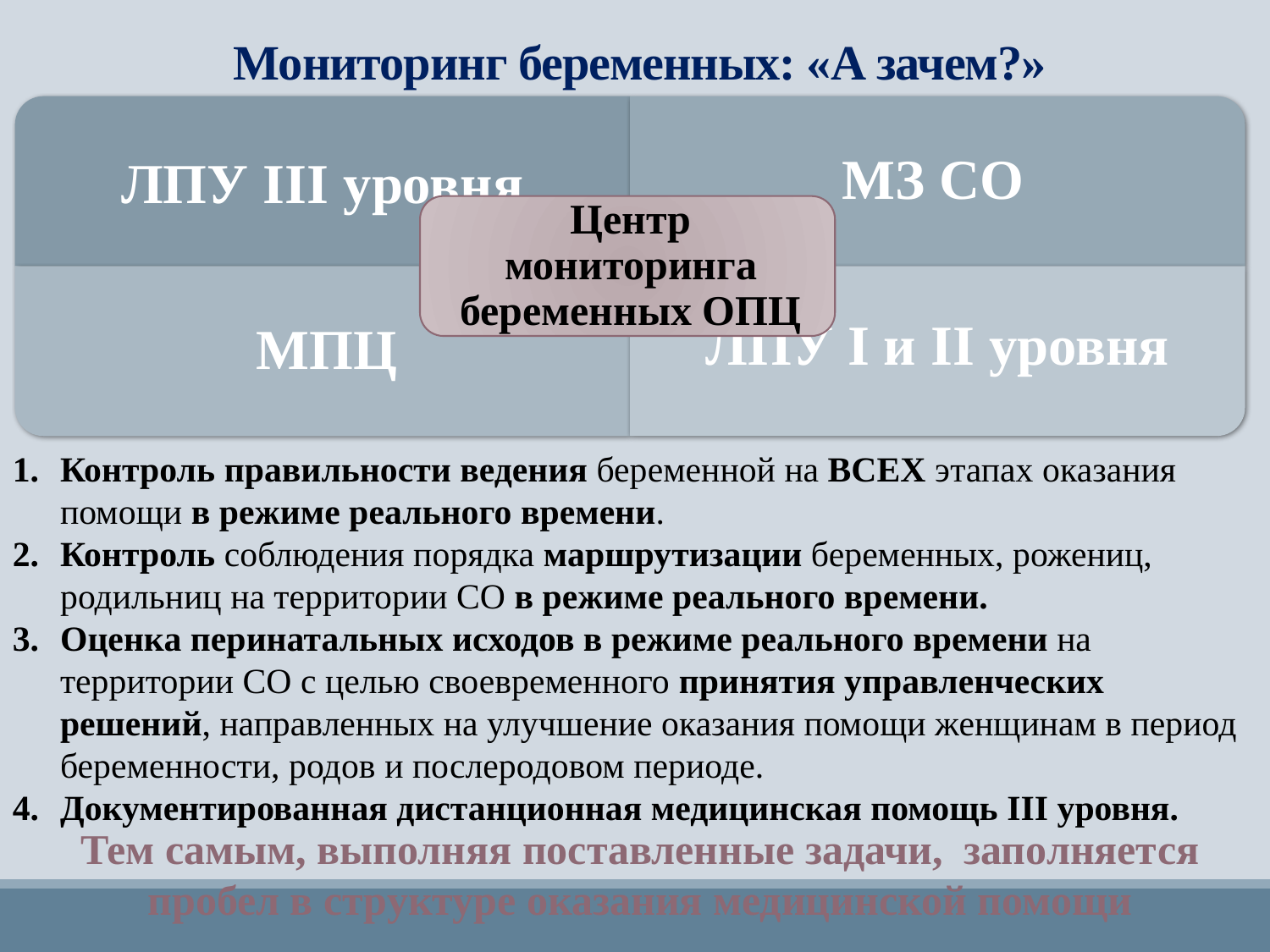

# Мониторинг беременных: «А зачем?»
ЛПУ III уровня
МЗ СО
МПЦ
ЛПУ I и II уровня
Центр мониторинга беременных ОПЦ
Контроль правильности ведения беременной на ВСЕХ этапах оказания помощи в режиме реального времени.
Контроль соблюдения порядка маршрутизации беременных, рожениц, родильниц на территории СО в режиме реального времени.
Оценка перинатальных исходов в режиме реального времени на территории СО с целью своевременного принятия управленческих решений, направленных на улучшение оказания помощи женщинам в период беременности, родов и послеродовом периоде.
Документированная дистанционная медицинская помощь III уровня.
Тем самым, выполняя поставленные задачи,  заполняется пробел в структуре оказания медицинской помощи